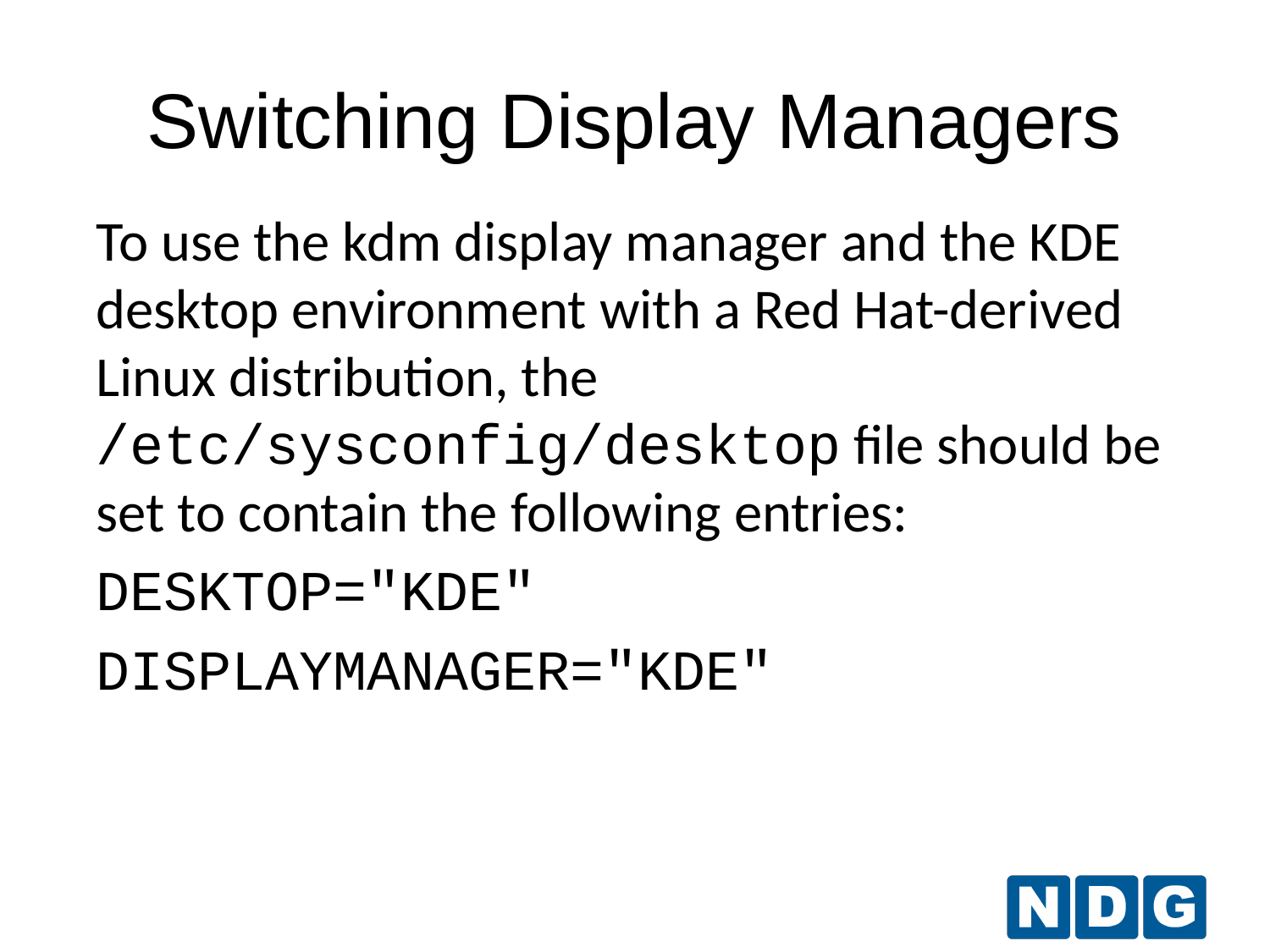

# Switching Display Managers
To use the kdm display manager and the KDE desktop environment with a Red Hat-derived Linux distribution, the /etc/sysconfig/desktop file should be set to contain the following entries:
DESKTOP="KDE"
DISPLAYMANAGER="KDE"